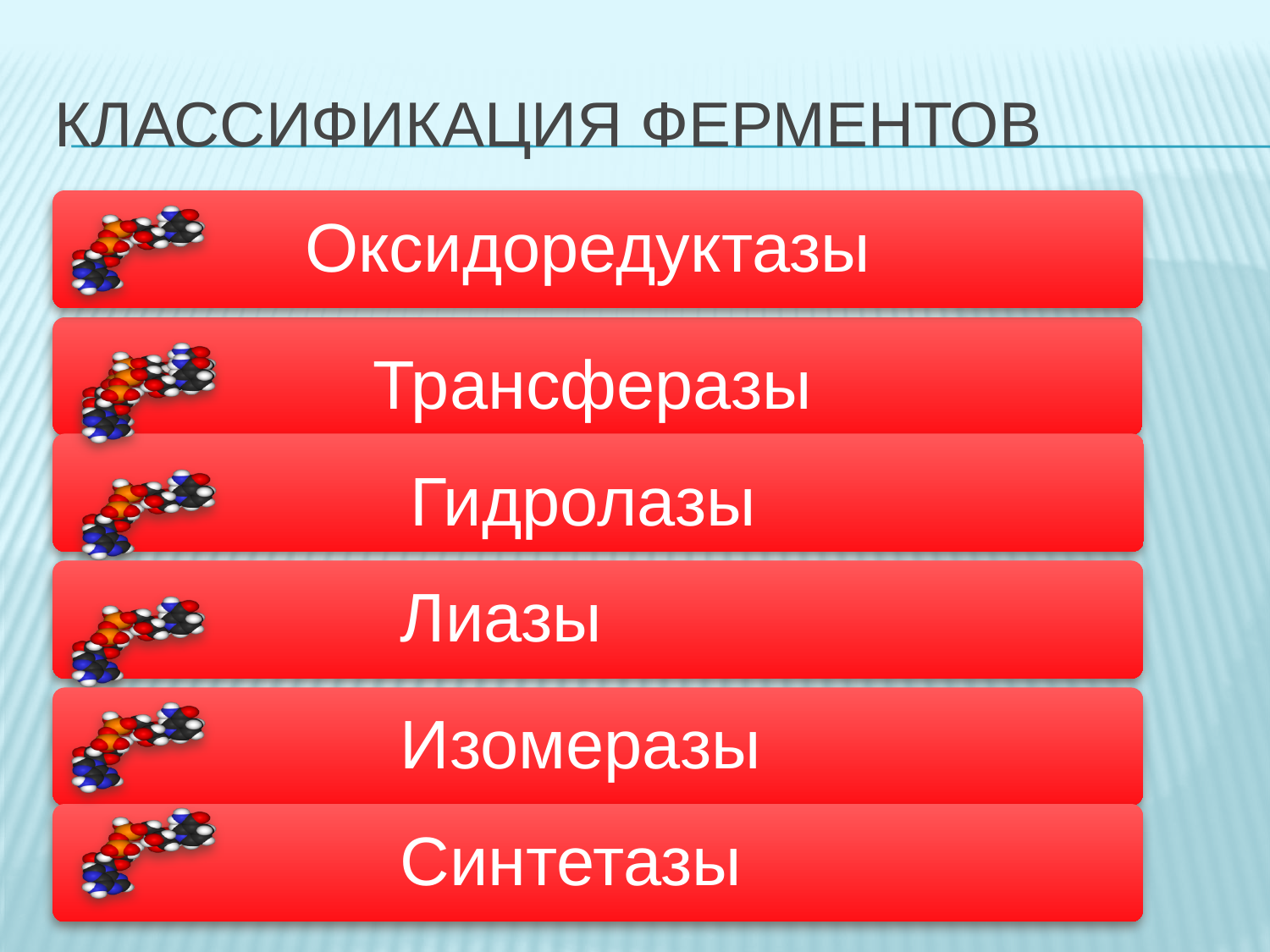

# Классификация ферментов

Оксидоредуктазы

Трансферазы

     Гидролазы

     Лиазы

     Изомеразы

     Синтетазы